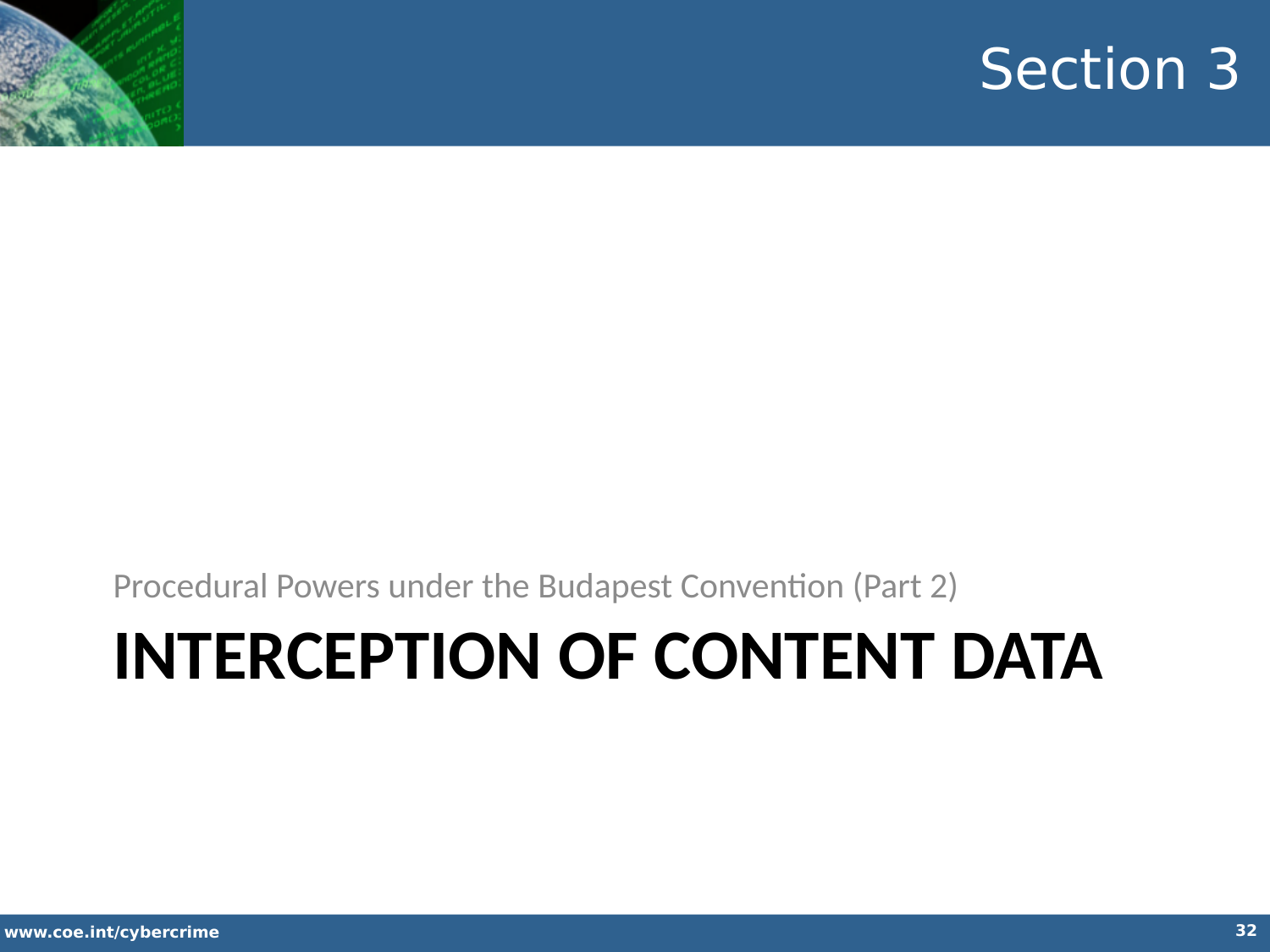

Section 3
Procedural Powers under the Budapest Convention (Part 2)
# INTERCEPTION OF CONTENT DATA